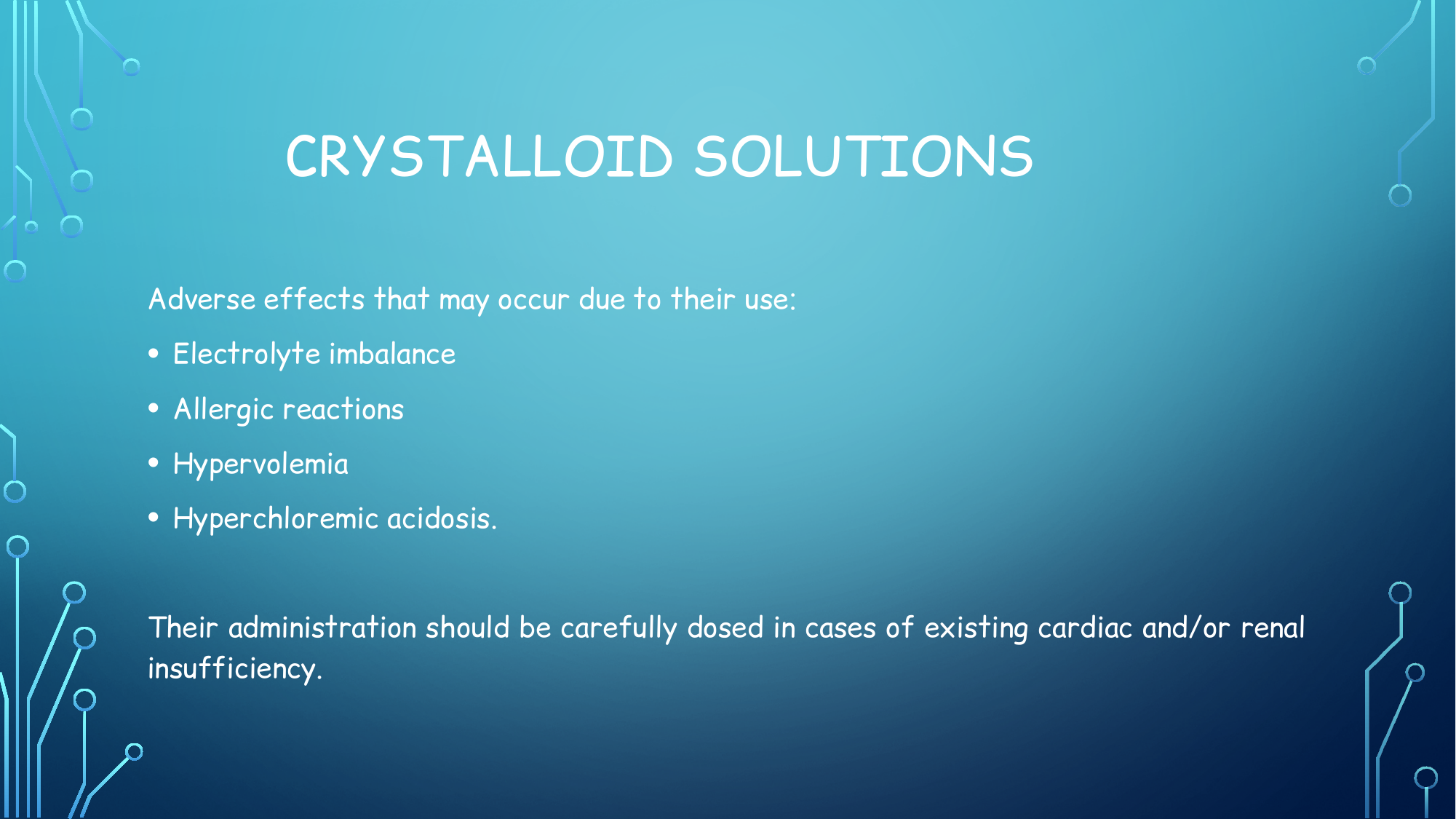

# Crystalloid solutions
Adverse effects that may occur due to their use:
Electrolyte imbalance
Allergic reactions
Hypervolemia
Hyperchloremic acidosis.

Their administration should be carefully dosed in cases of existing cardiac and/or renal insufficiency.